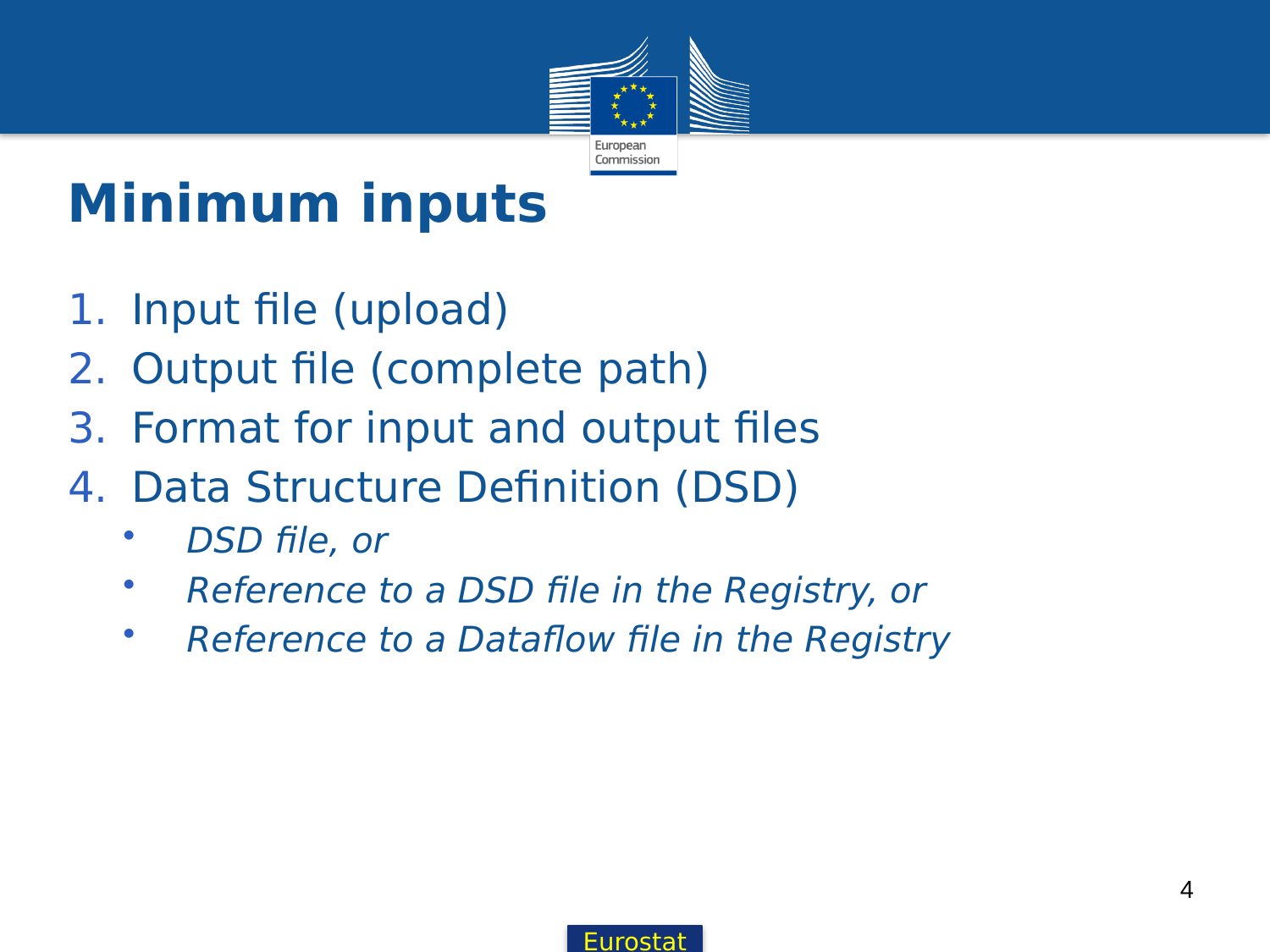

# Minimum inputs
Input file (upload)
Output file (complete path)
Format for input and output files
Data Structure Definition (DSD)
DSD file, or
Reference to a DSD file in the Registry, or
Reference to a Dataflow file in the Registry
4